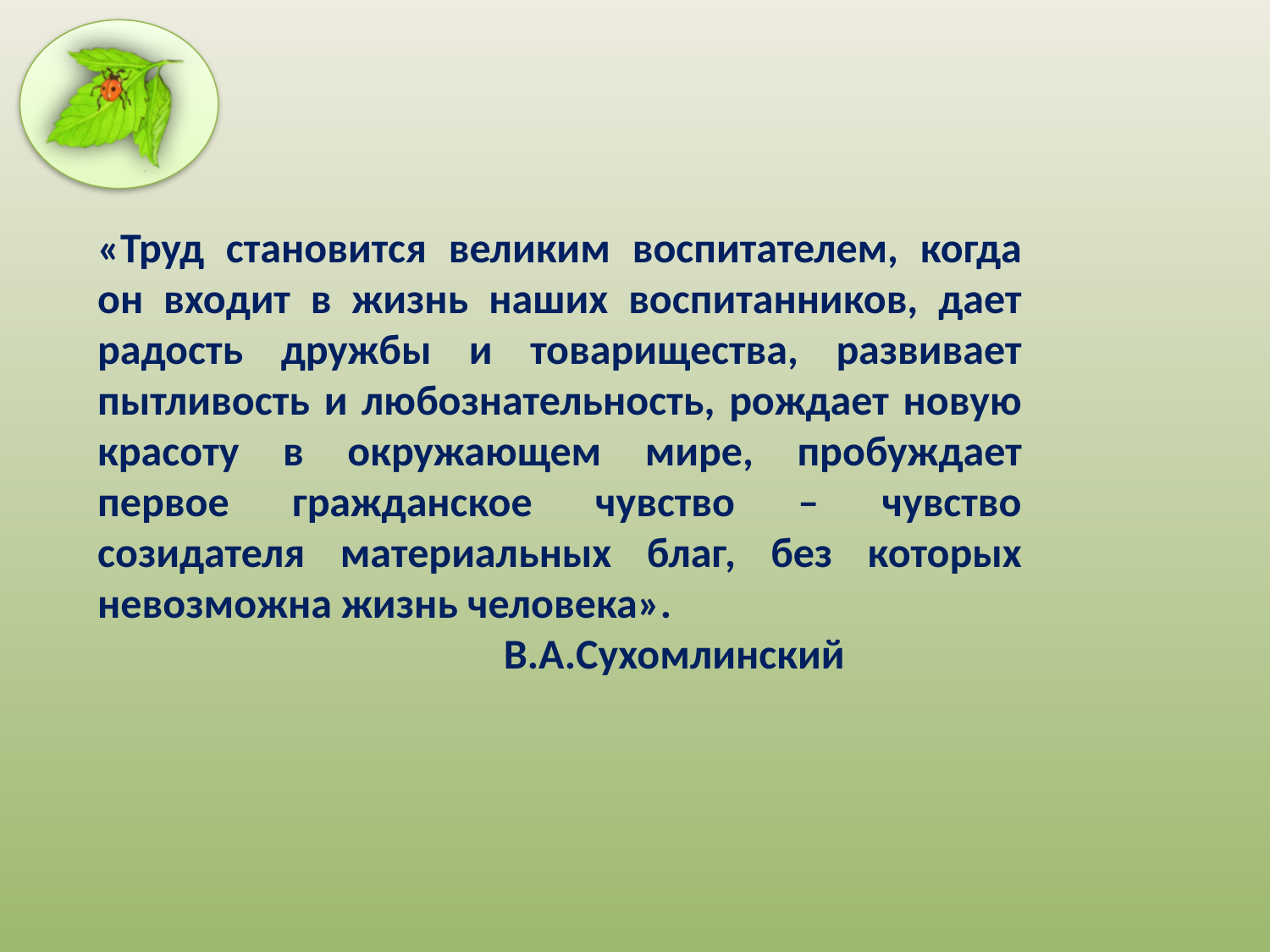

«Труд становится великим воспитателем, когда он входит в жизнь наших воспитанников, дает радость дружбы и товарищества, развивает пытливость и любознательность, рождает новую красоту в окружающем мире, пробуждает первое гражданское чувство – чувство созидателя материальных благ, без которых невозможна жизнь человека».
                        В.А.Сухомлинский